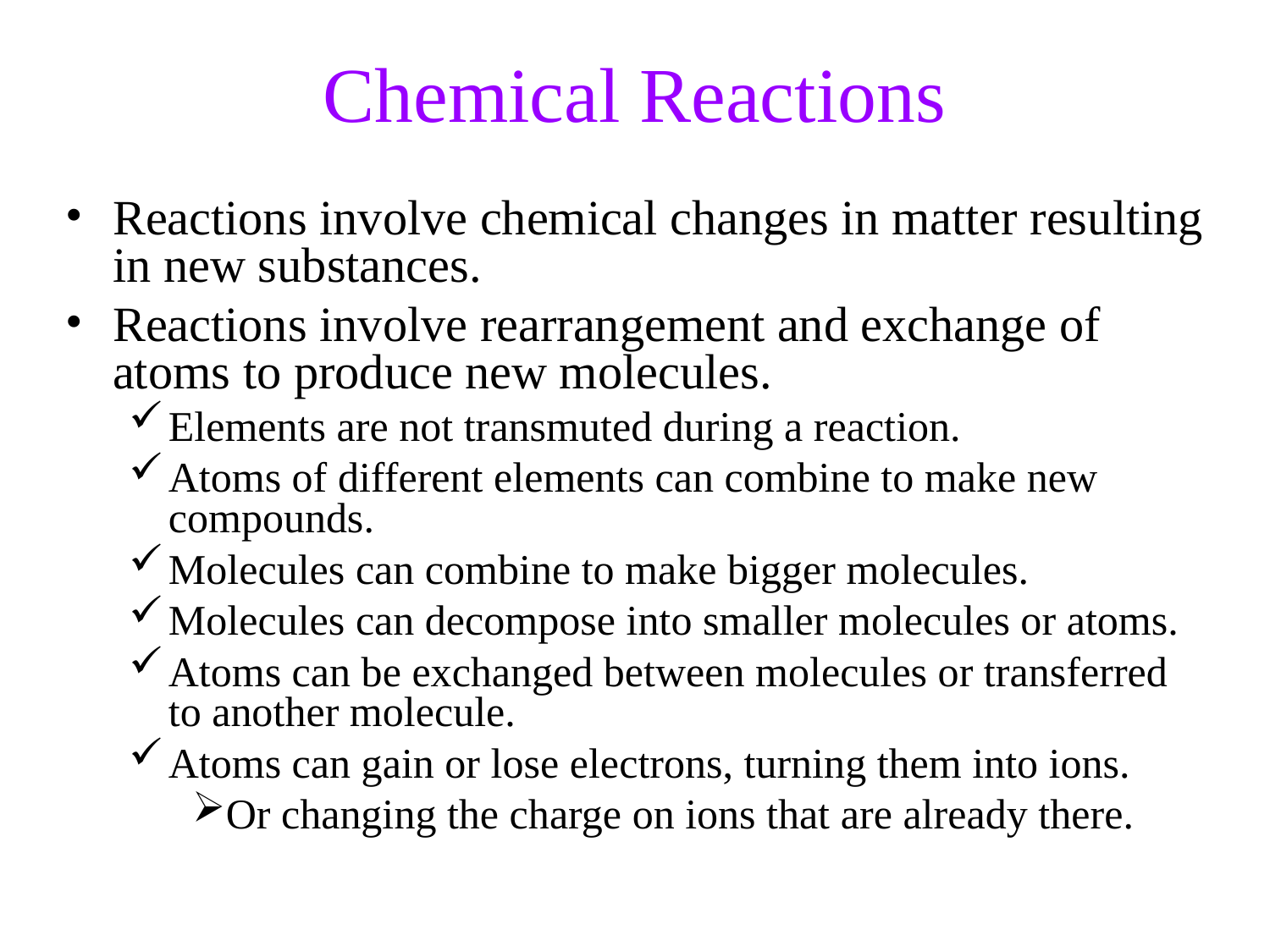

Chemical Reactions
Reactions involve chemical changes in matter resulting in new substances.
Reactions involve rearrangement and exchange of atoms to produce new molecules.
Elements are not transmuted during a reaction.
Atoms of different elements can combine to make new compounds.
Molecules can combine to make bigger molecules.
Molecules can decompose into smaller molecules or atoms.
Atoms can be exchanged between molecules or transferred to another molecule.
Atoms can gain or lose electrons, turning them into ions.
Or changing the charge on ions that are already there.